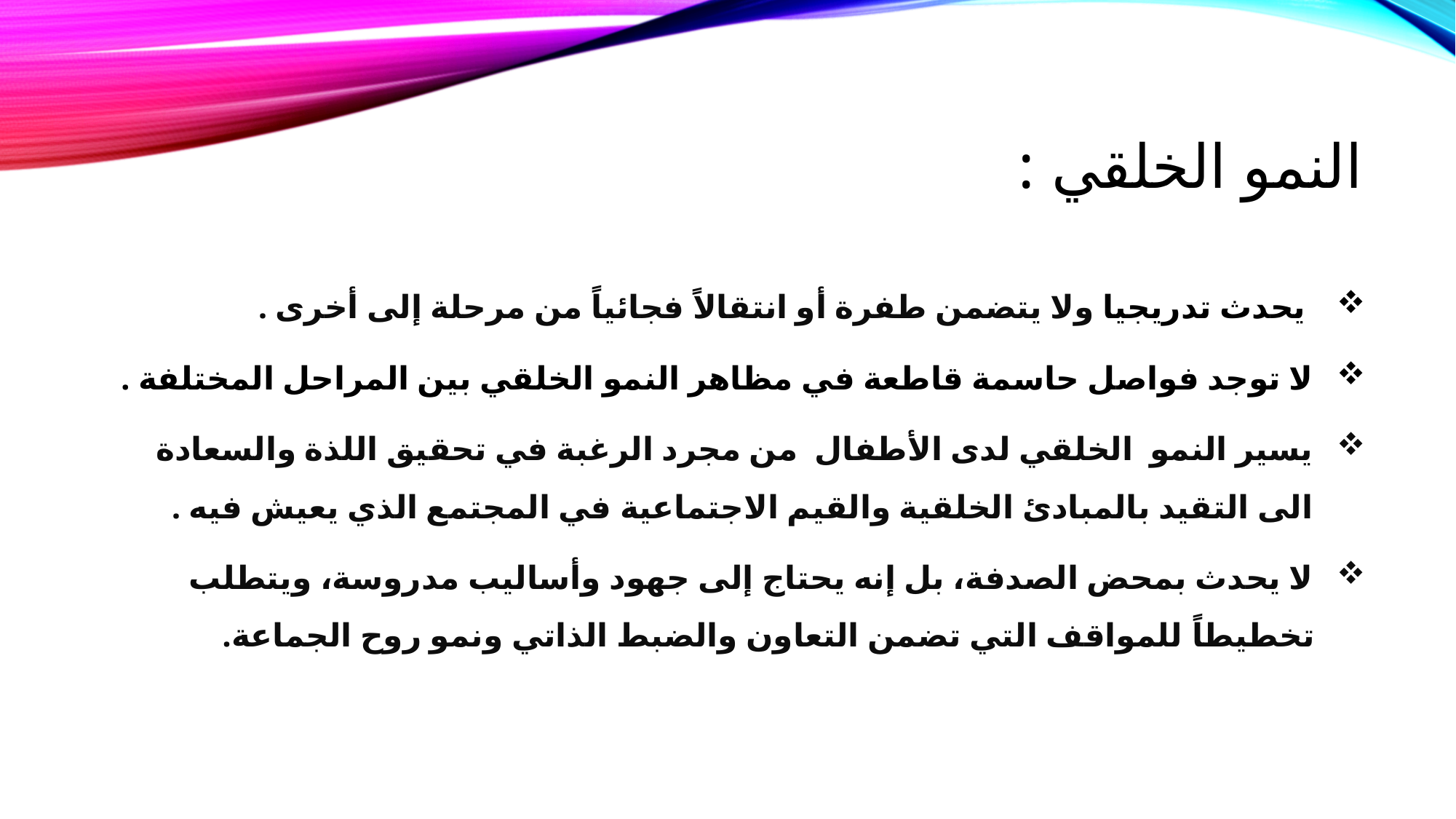

# النمو الخلقي :
 يحدث تدريجيا ولا يتضمن طفرة أو انتقالاً فجائياً من مرحلة إلى أخرى .
لا توجد فواصل حاسمة قاطعة في مظاهر النمو الخلقي بين المراحل المختلفة .
يسير النمو  الخلقي لدى الأطفال  من مجرد الرغبة في تحقيق اللذة والسعادة الى التقيد بالمبادئ الخلقية والقيم الاجتماعية في المجتمع الذي يعيش فيه .
لا يحدث بمحض الصدفة، بل إنه يحتاج إلى جهود وأساليب مدروسة، ويتطلب تخطيطاً للمواقف التي تضمن التعاون والضبط الذاتي ونمو روح الجماعة.